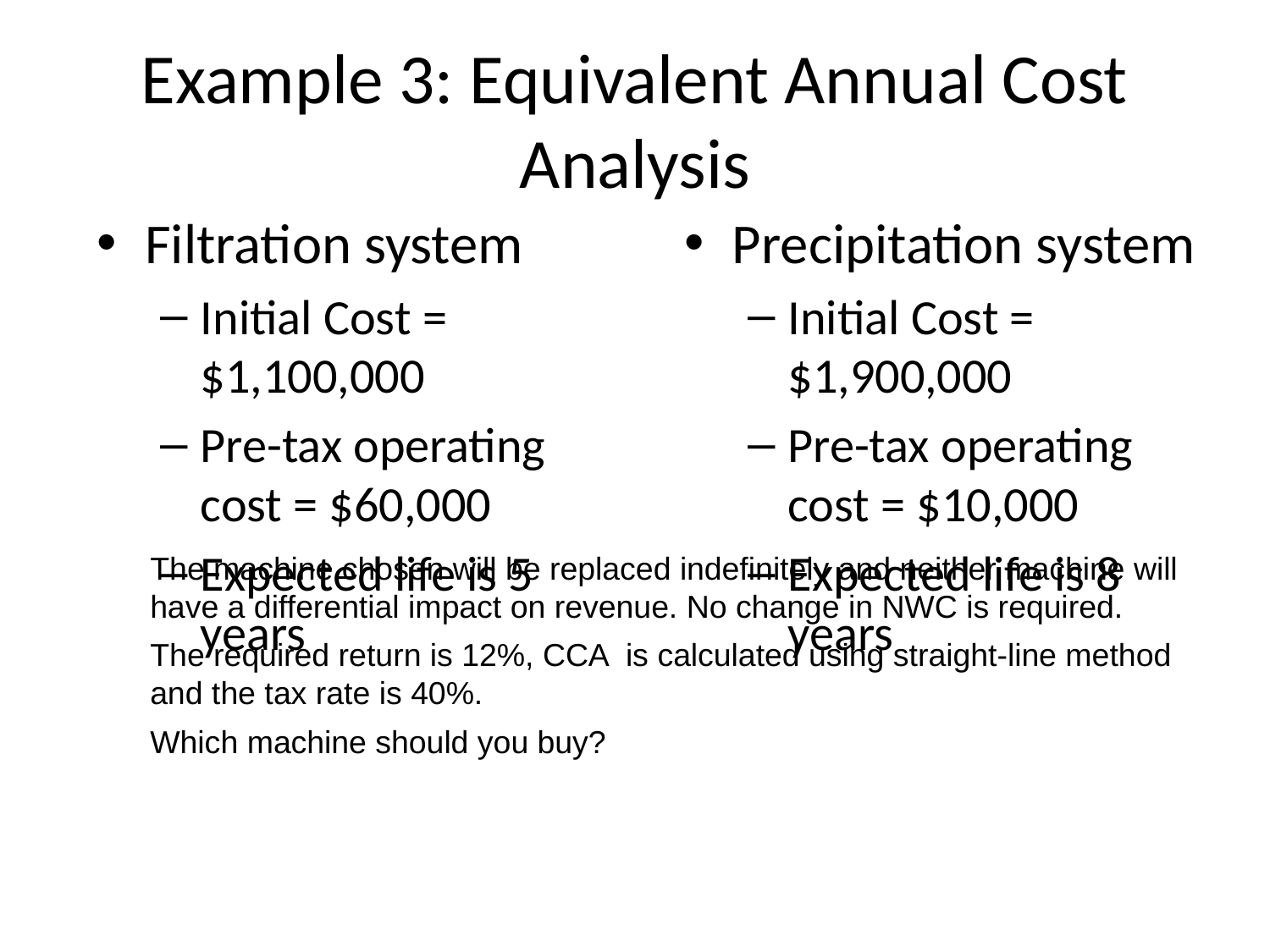

# Example 3: Equivalent Annual Cost Analysis
Filtration system
Initial Cost = $1,100,000
Pre-tax operating cost = $60,000
Expected life is 5 years
Precipitation system
Initial Cost = $1,900,000
Pre-tax operating cost = $10,000
Expected life is 8 years
The machine chosen will be replaced indefinitely and neither machine will have a differential impact on revenue. No change in NWC is required.
The required return is 12%, CCA  is calculated using straight-line method and the tax rate is 40%.
Which machine should you buy?